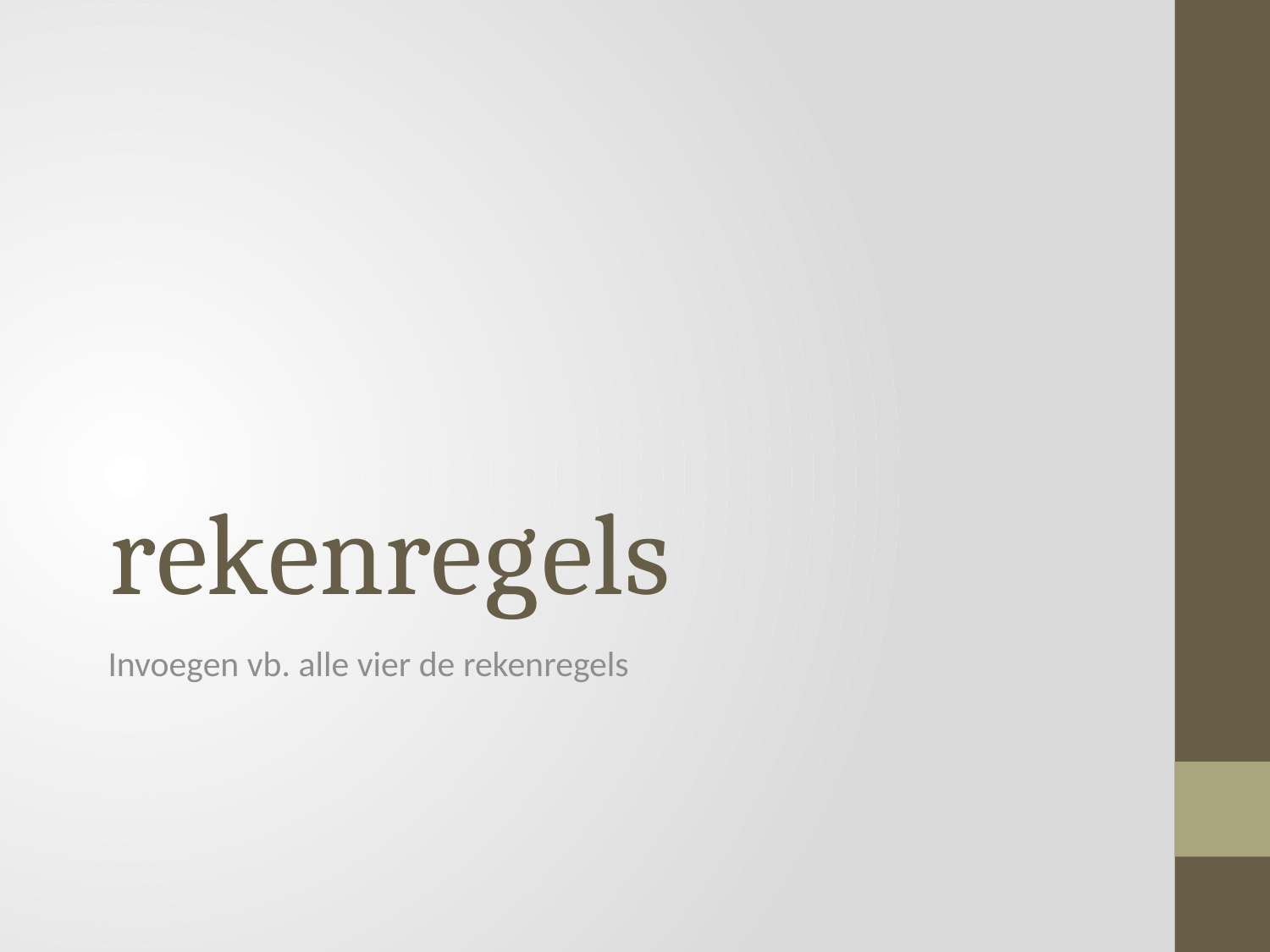

# rekenregels
Invoegen vb. alle vier de rekenregels